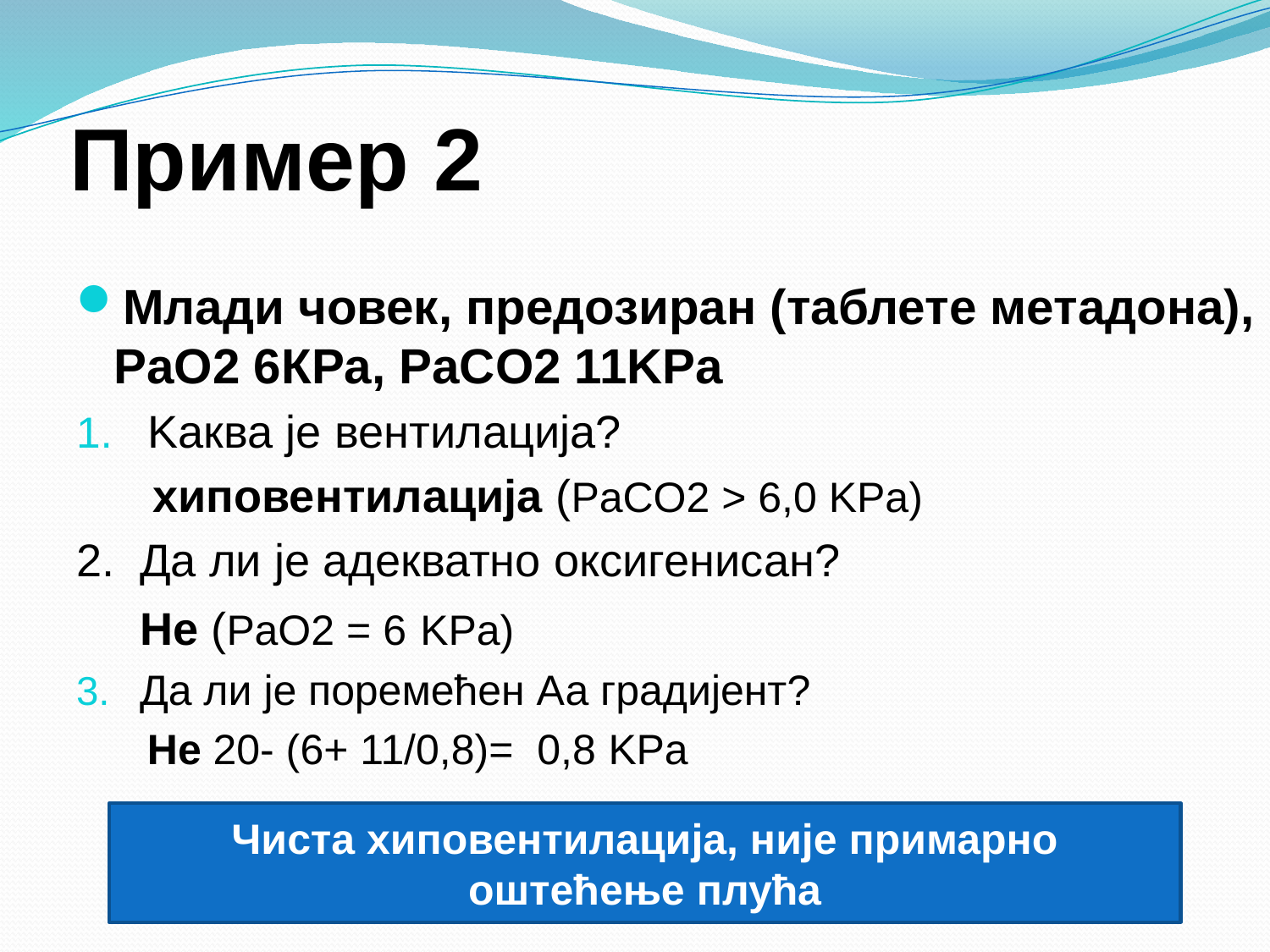

# Пример 2
Млади човек, предозиран (таблете метадона), PaO2 6КPa, PaCO2 11KPa
Kаква је вентилација?
      хиповентилација (PaCO2 > 6,0 KPa)
2.  Да ли је адекватно оксигенисан?
     Не (PaO2 = 6 KPa)
Да ли је поремећен Аа градијент?
      Не 20- (6+ 11/0,8)=  0,8 KPa

Чиста хиповентилација, није примарно оштећење плућа